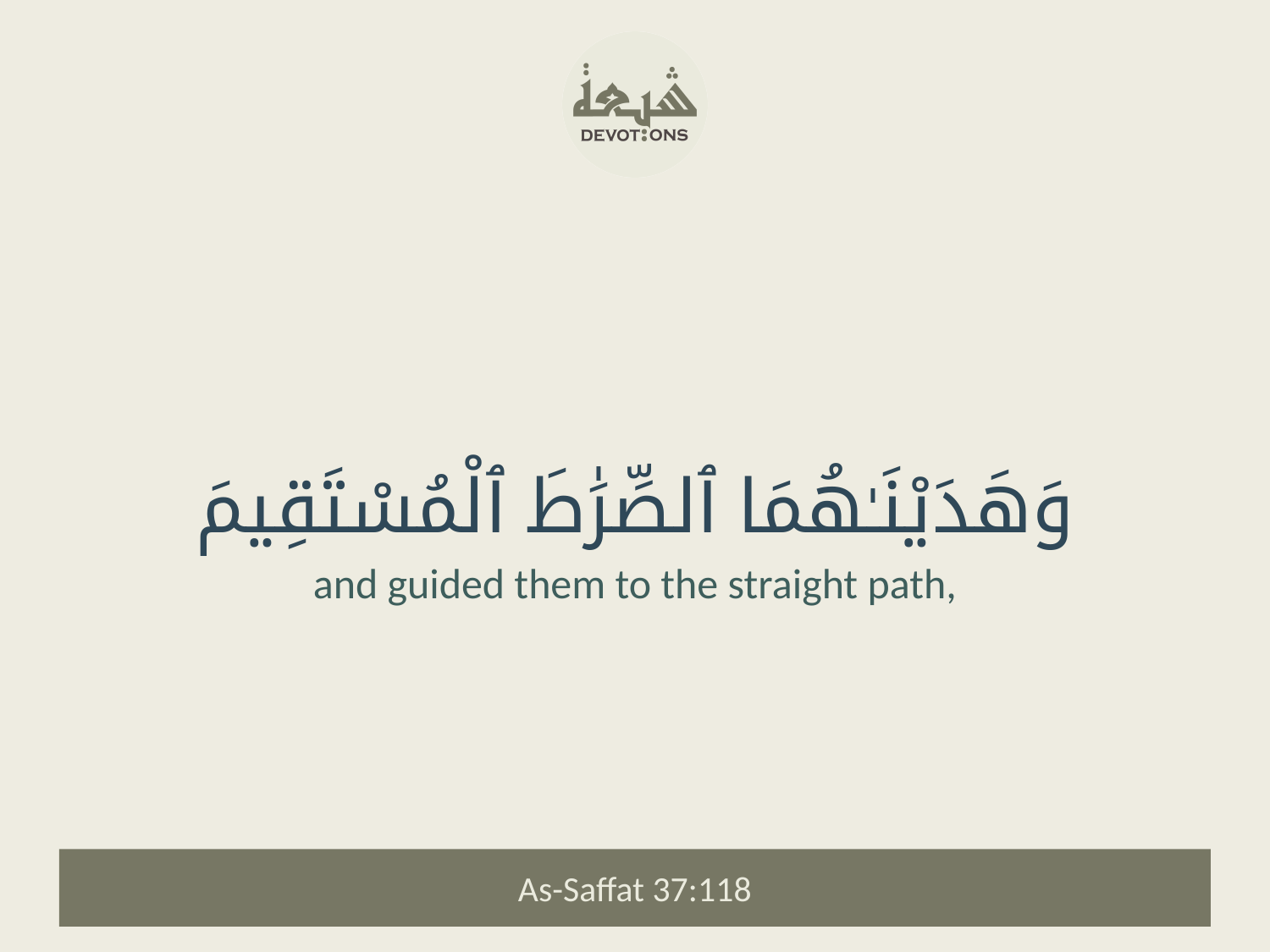

وَهَدَيْنَـٰهُمَا ٱلصِّرَٰطَ ٱلْمُسْتَقِيمَ
and guided them to the straight path,
As-Saffat 37:118